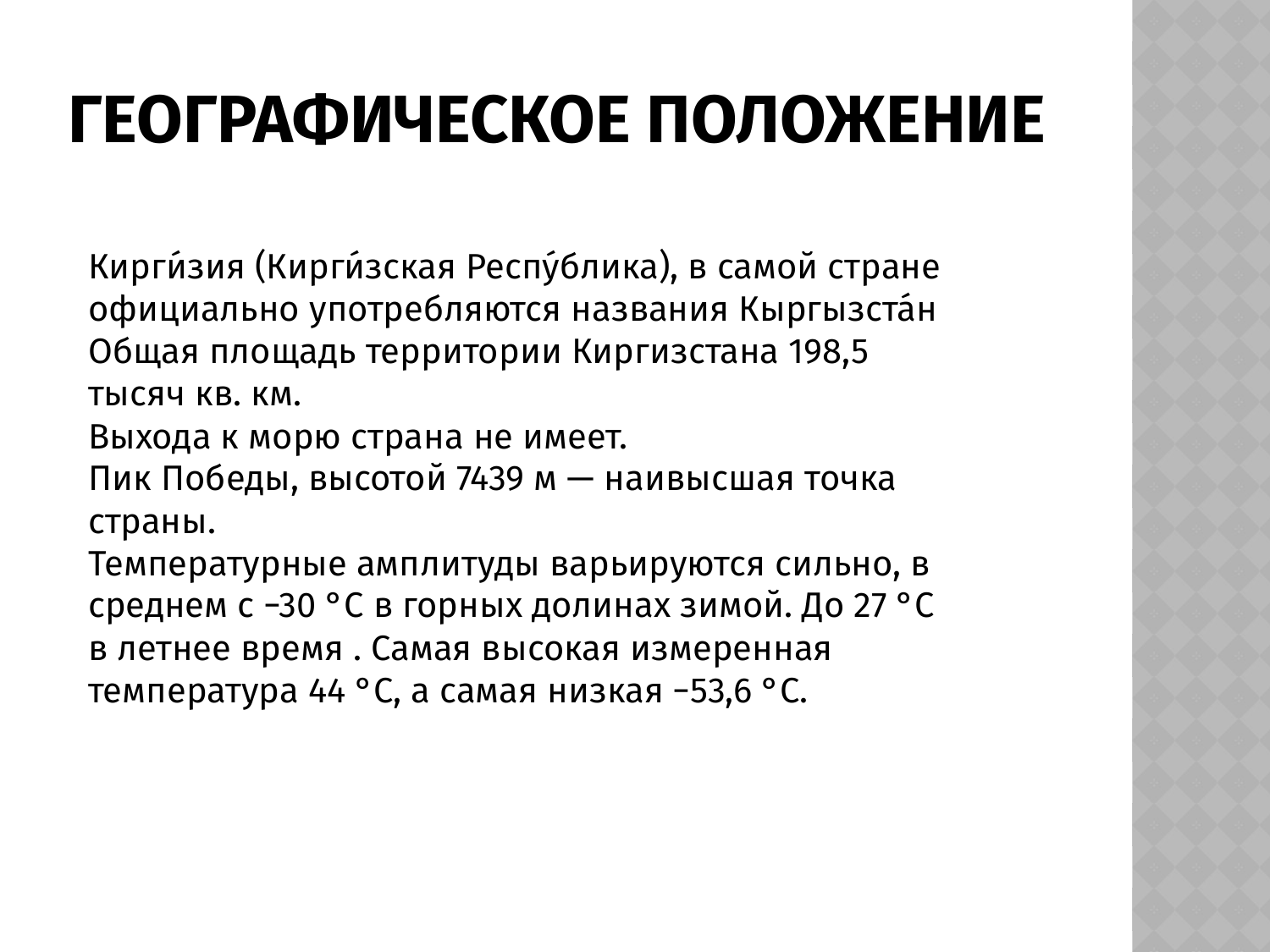

# ГЕОГРАФИЧЕСКОЕ ПОЛОЖЕНИЕ
Кирги́зия (Кирги́зская Респу́блика), в самой стране официально употребляются названия Кыргызста́н
Общая площадь территории Киргизстана 198,5 тысяч кв. км.
Выхода к морю страна не имеет.
Пик Победы, высотой 7439 м — наивысшая точка страны.
Температурные амплитуды варьируются сильно, в среднем с −30 °С в горных долинах зимой. До 27 °C в летнее время . Самая высокая измеренная температура 44 °C, а самая низкая −53,6 °C.